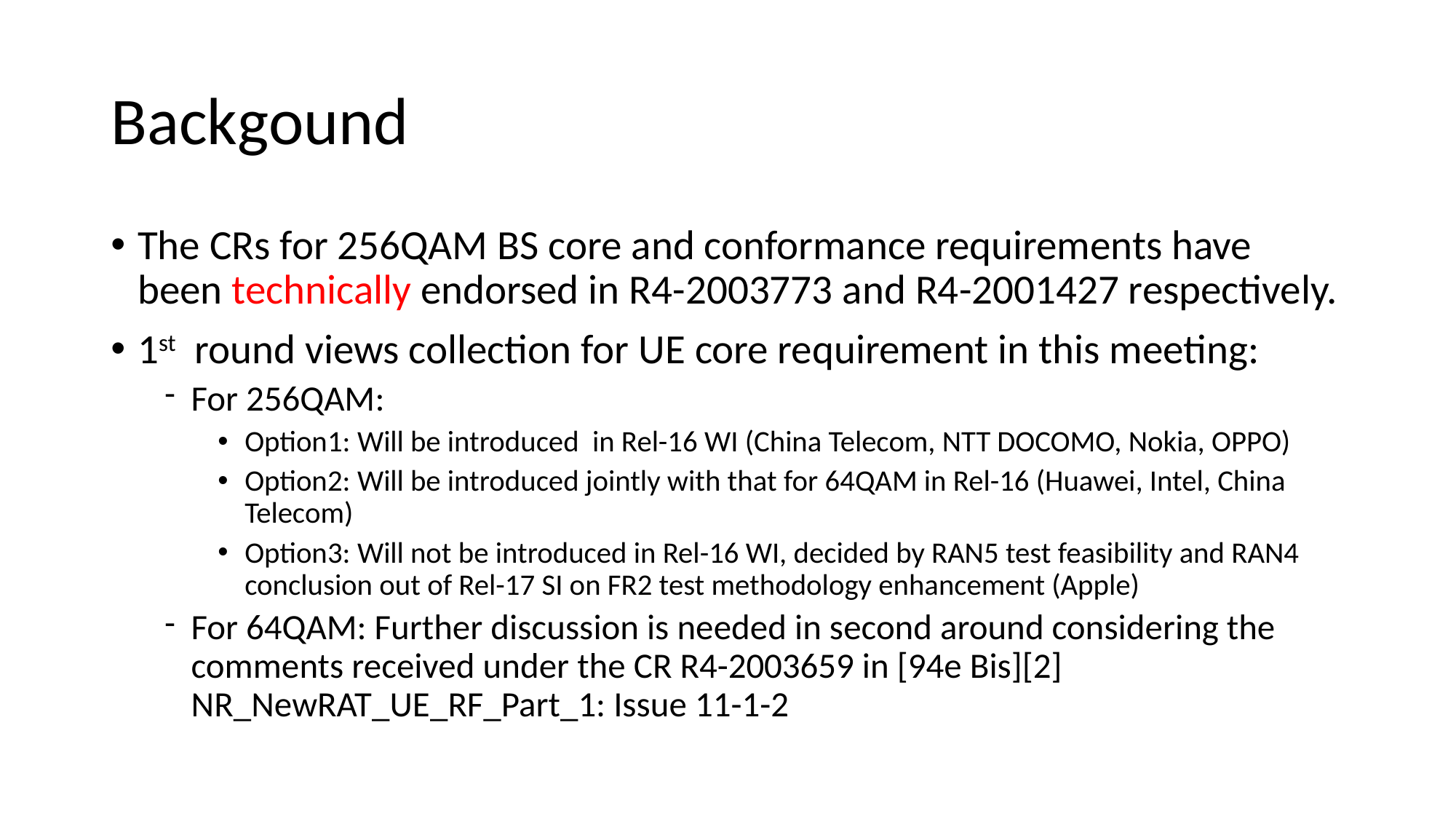

# Backgound
The CRs for 256QAM BS core and conformance requirements have been technically endorsed in R4-2003773 and R4-2001427 respectively.
1st  round views collection for UE core requirement in this meeting:
For 256QAM:
Option1: Will be introduced  in Rel-16 WI (China Telecom, NTT DOCOMO, Nokia, OPPO)
Option2: Will be introduced jointly with that for 64QAM in Rel-16 (Huawei, Intel, China Telecom)
Option3: Will not be introduced in Rel-16 WI, decided by RAN5 test feasibility and RAN4 conclusion out of Rel-17 SI on FR2 test methodology enhancement (Apple)
For 64QAM: Further discussion is needed in second around considering the comments received under the CR R4-2003659 in [94e Bis][2] NR_NewRAT_UE_RF_Part_1: Issue 11-1-2